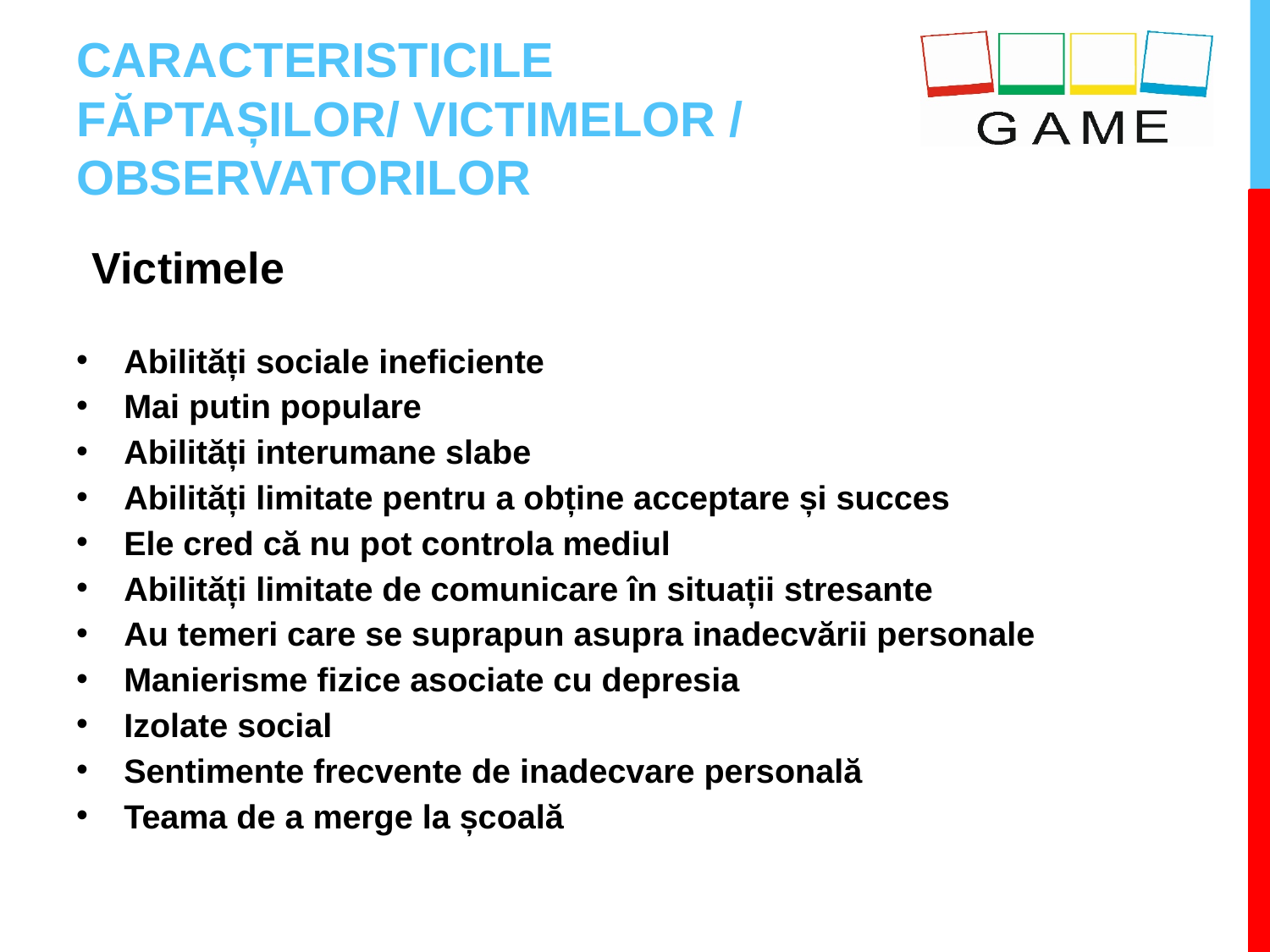

# CARACTERISTICILE FĂPTAȘILOR/ VICTIMELOR / OBSERVATORILOR
Victimele

Abilități sociale ineficiente
Mai putin populare
Abilități interumane slabe
Abilități limitate pentru a obține acceptare și succes
Ele cred că nu pot controla mediul
Abilități limitate de comunicare în situații stresante
Au temeri care se suprapun asupra inadecvării personale
Manierisme fizice asociate cu depresia
Izolate social
Sentimente frecvente de inadecvare personală
Teama de a merge la școală